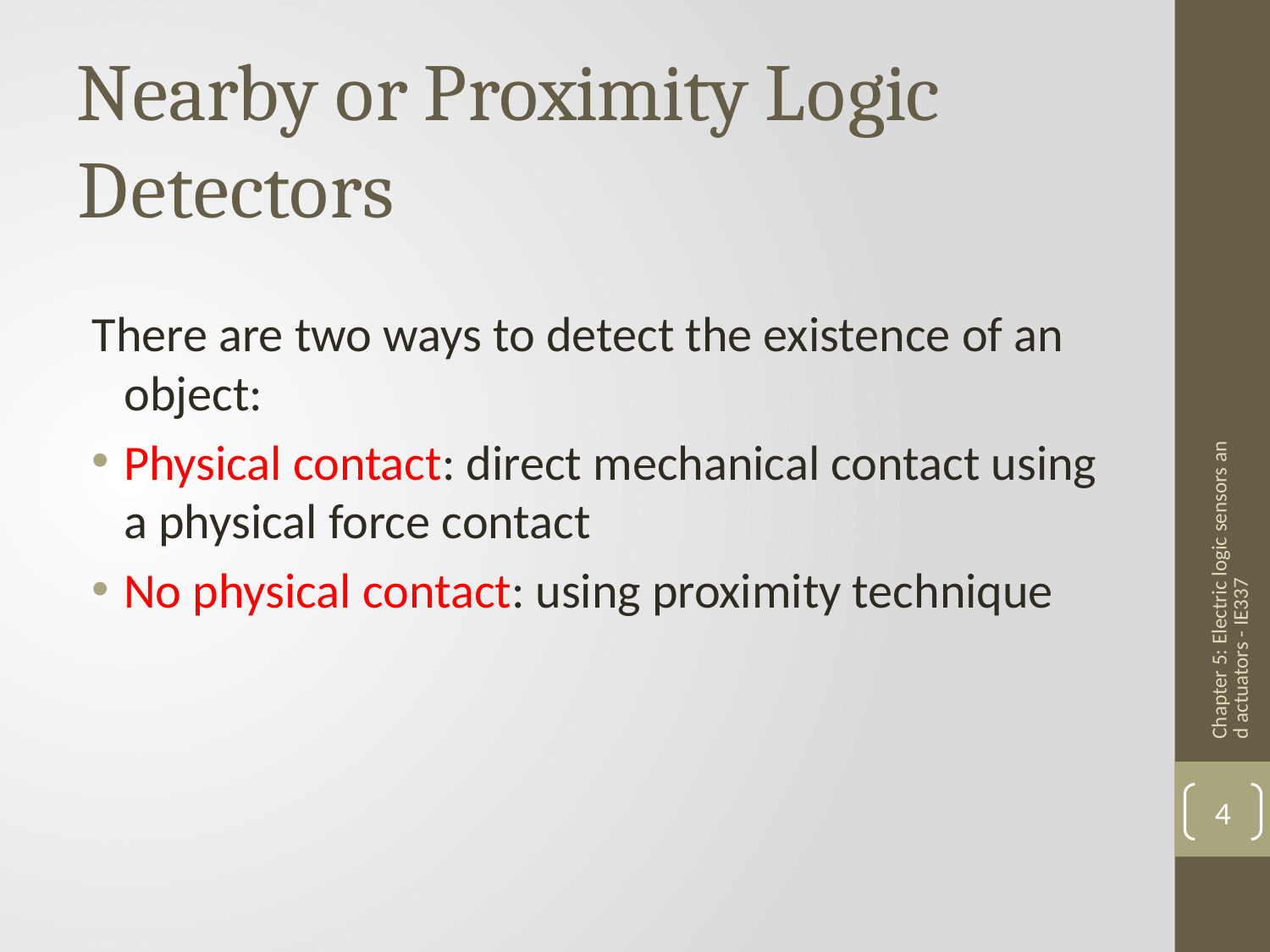

# Nearby or Proximity Logic Detectors
There are two ways to detect the existence of an object:
Physical contact: direct mechanical contact using a physical force contact
No physical contact: using proximity technique
Chapter 5: Electric logic sensors and actuators - IE337
4